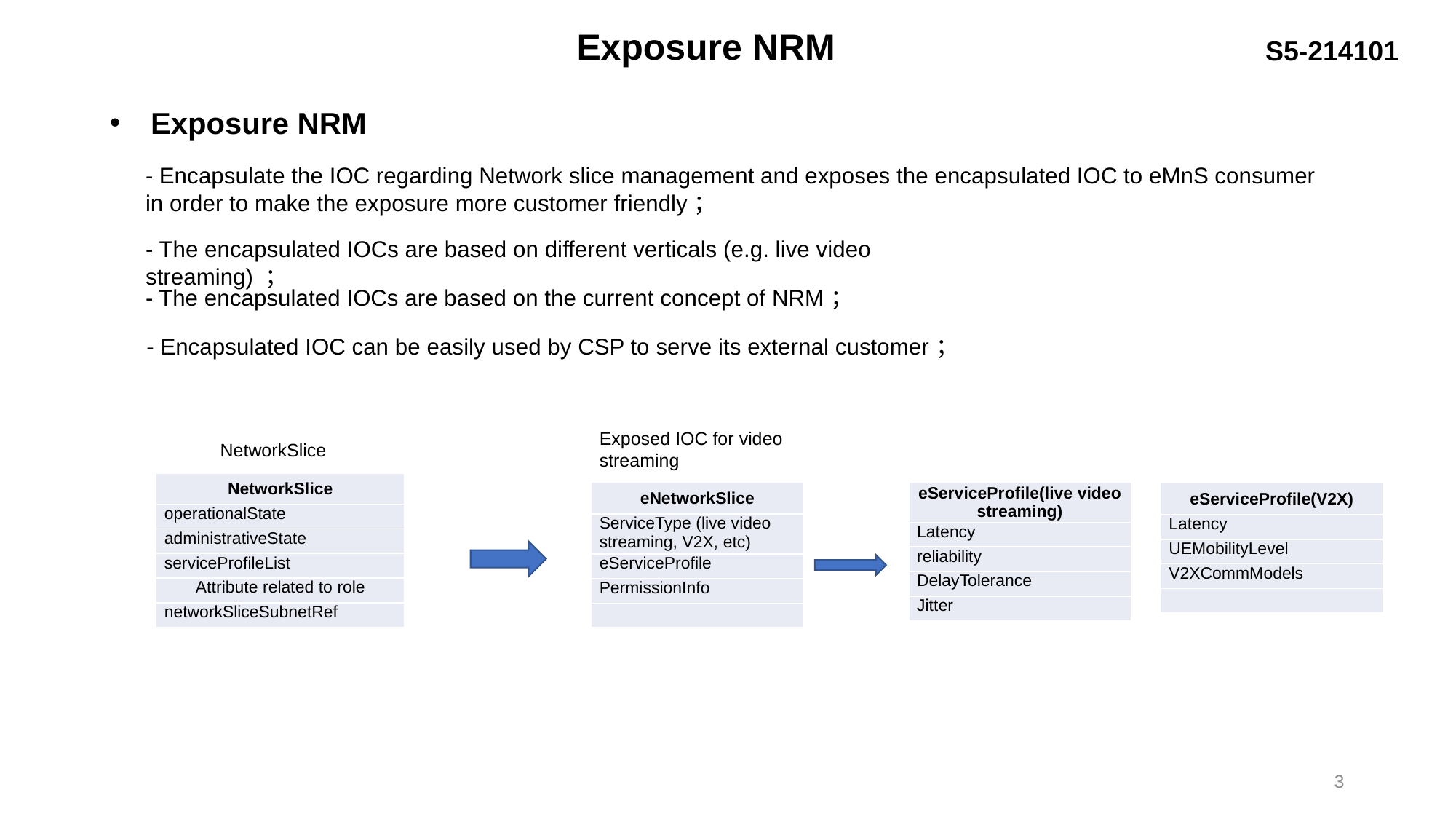

Exposure NRM
S5-214101
Exposure NRM
- Encapsulate the IOC regarding Network slice management and exposes the encapsulated IOC to eMnS consumer in order to make the exposure more customer friendly；
- The encapsulated IOCs are based on different verticals (e.g. live video streaming) ；
- The encapsulated IOCs are based on the current concept of NRM；
- Encapsulated IOC can be easily used by CSP to serve its external customer；
Exposed IOC for video streaming
NetworkSlice
| NetworkSlice |
| --- |
| operationalState |
| administrativeState |
| serviceProfileList |
| Attribute related to role |
| networkSliceSubnetRef |
| eNetworkSlice |
| --- |
| ServiceType (live video streaming, V2X, etc) |
| eServiceProfile |
| PermissionInfo |
|  |
| eServiceProfile(live video streaming) |
| --- |
| Latency |
| reliability |
| DelayTolerance |
| Jitter |
| eServiceProfile(V2X) |
| --- |
| Latency |
| UEMobilityLevel |
| V2XCommModels |
|  |

3